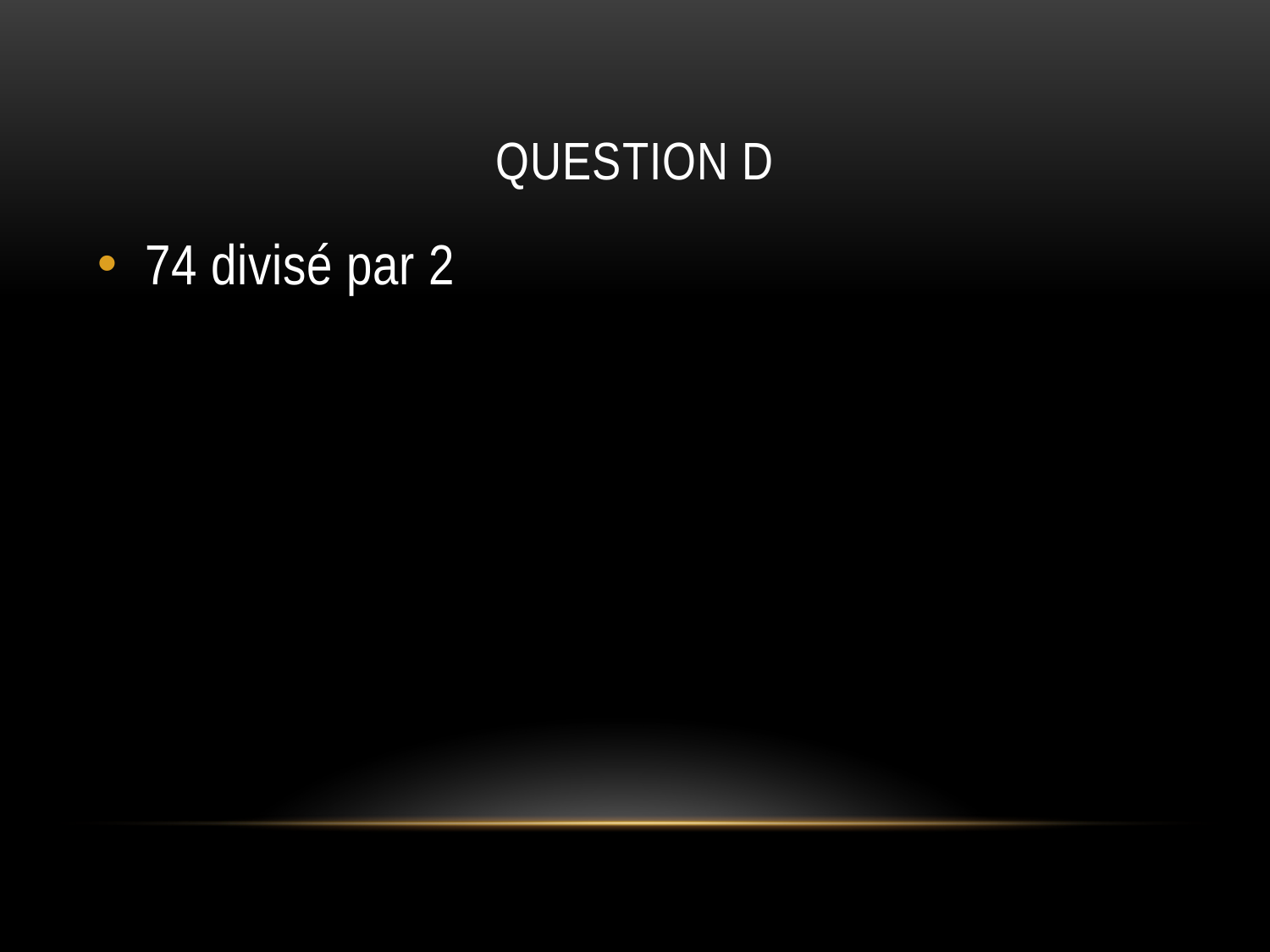

# QUESTION D
74 divisé par 2